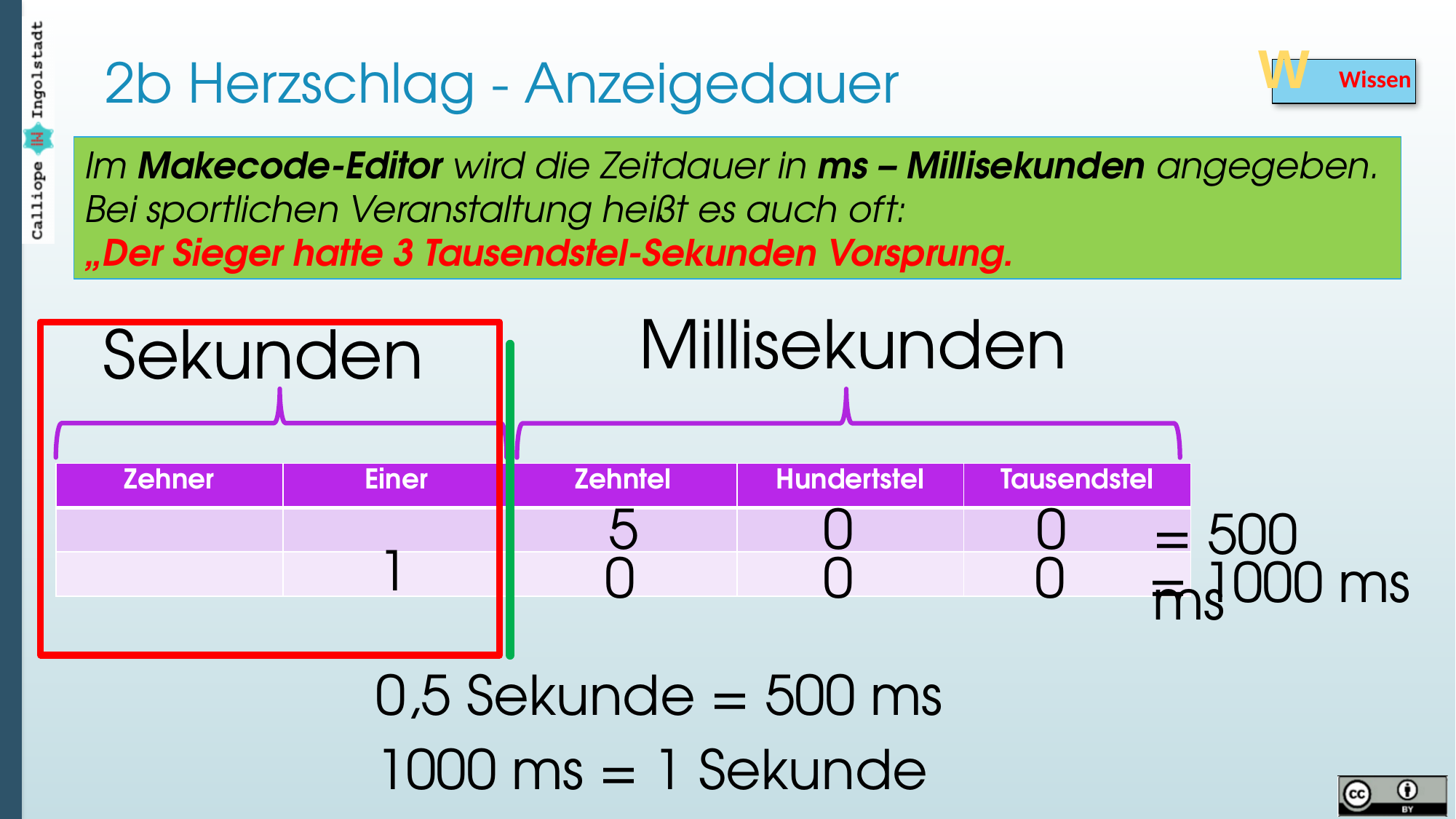

W
Wissen
# 2b Herzschlag - Anzeigedauer

Im Makecode-Editor wird die Zeitdauer in ms – Millisekunden angegeben.
Bei sportlichen Veranstaltung heißt es auch oft:
„Der Sieger hatte 3 Tausendstel-Sekunden Vorsprung.

Millisekunden
Sekunden

| Zehner | Einer | Zehntel | Hundertstel | Tausendstel |
| --- | --- | --- | --- | --- |
|  |  |  |  |  |
|  |  |  |  |  |
0
5
0
= 500 	 ms
1
0
0
0
= 1000 ms
0,5 Sekunde = 500 ms
1000 ms = 1 Sekunde